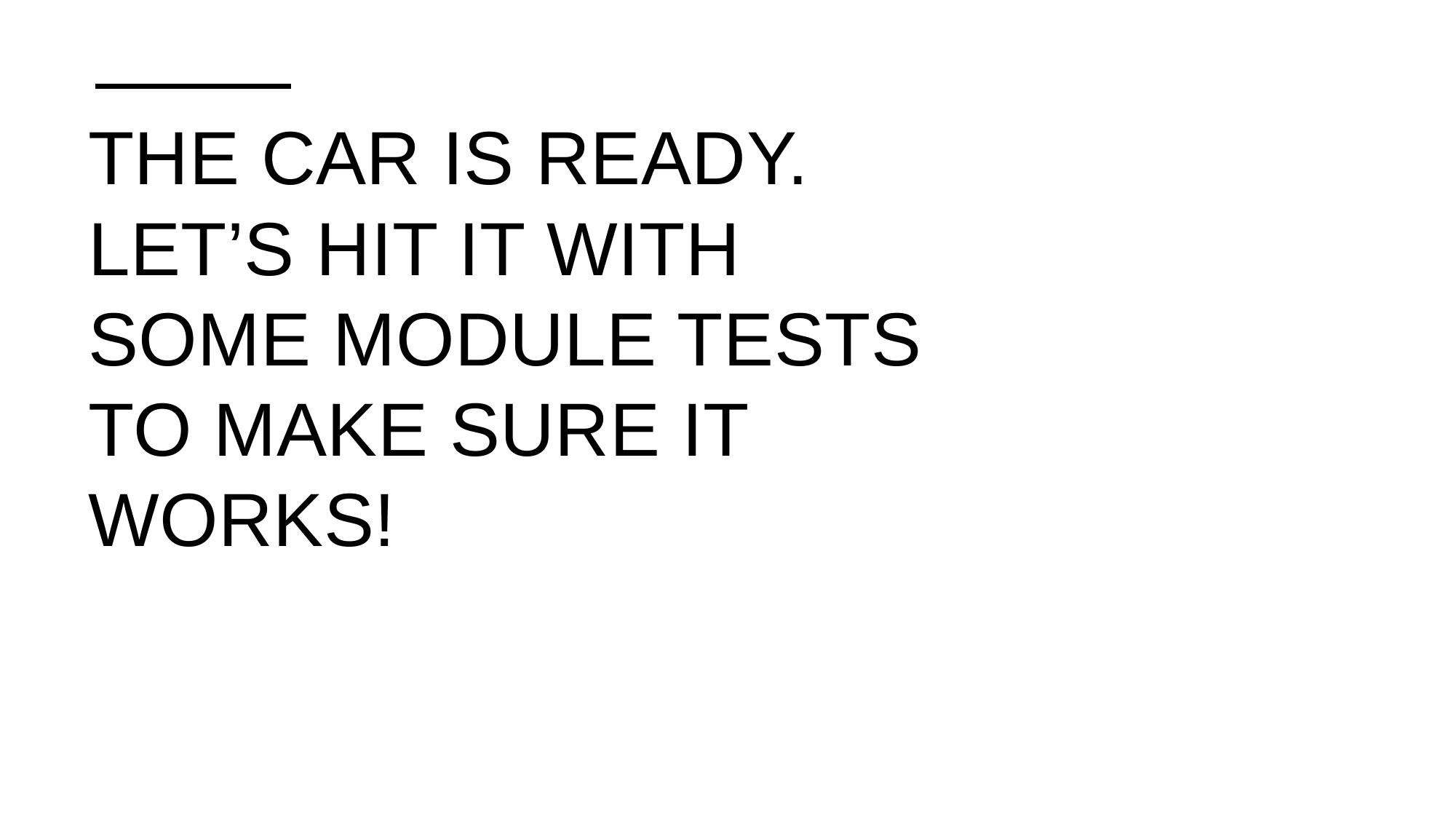

# The car is ready. Let’s hit it with some module tests to make sure it works!